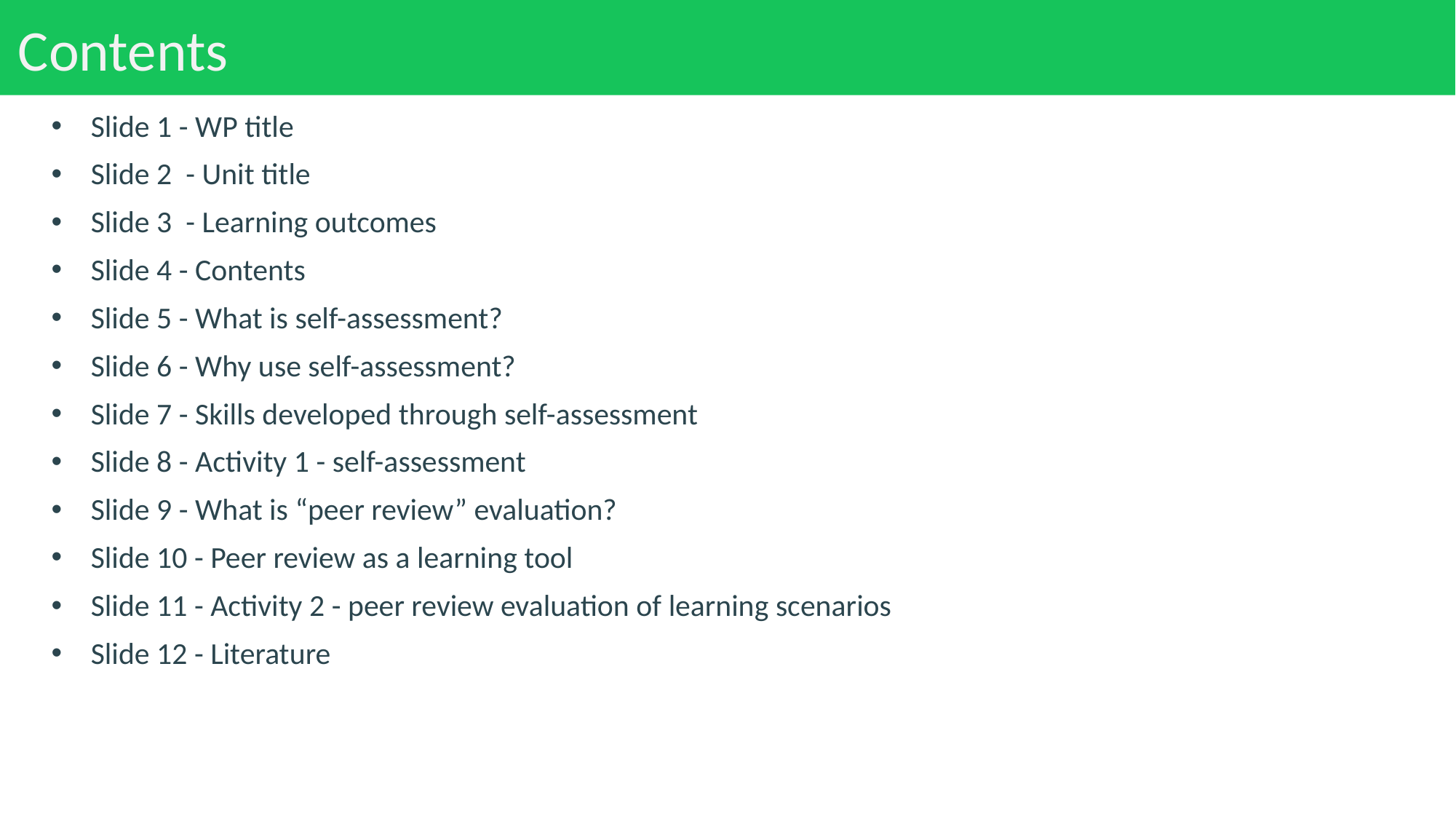

# Contents
Slide 1 - WP title
Slide 2  - Unit title
Slide 3  - Learning outcomes
Slide 4 - Contents
Slide 5 - What is self-assessment?
Slide 6 - Why use self-assessment?
Slide 7 - Skills developed through self-assessment
Slide 8 - Activity 1 - self-assessment
Slide 9 - What is “peer review” evaluation?
Slide 10 - Peer review as a learning tool
Slide 11 - Activity 2 - peer review evaluation of learning scenarios
Slide 12 - Literature